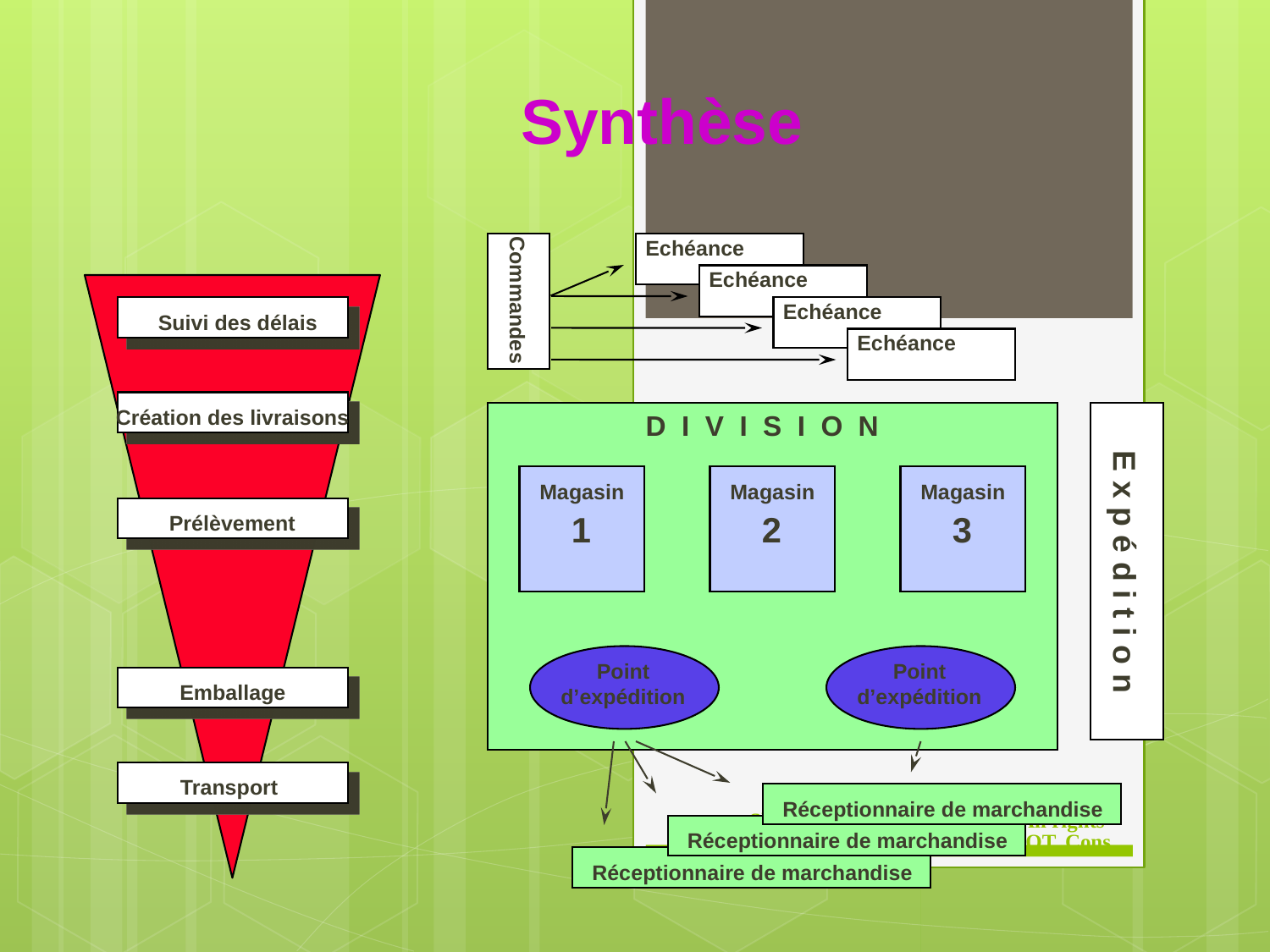

Synthèse
Echéance

Echéance

Commandes
Echéance

Suivi des délais
Echéance

Création des livraisons
D  I  V  I  S  I  O  N

Magasin
Magasin
Magasin

1
2
3
Prélèvement
E x p é d i t i o n

Point
d’expédition
Point
d’expédition

Emballage

Transport

Réceptionnaire de marchandise
Sharesap.com®. Copyright©. All rights reserved. Par Mickael QUESNOT, Consultant SAP

Réceptionnaire de marchandise

Réceptionnaire de marchandise